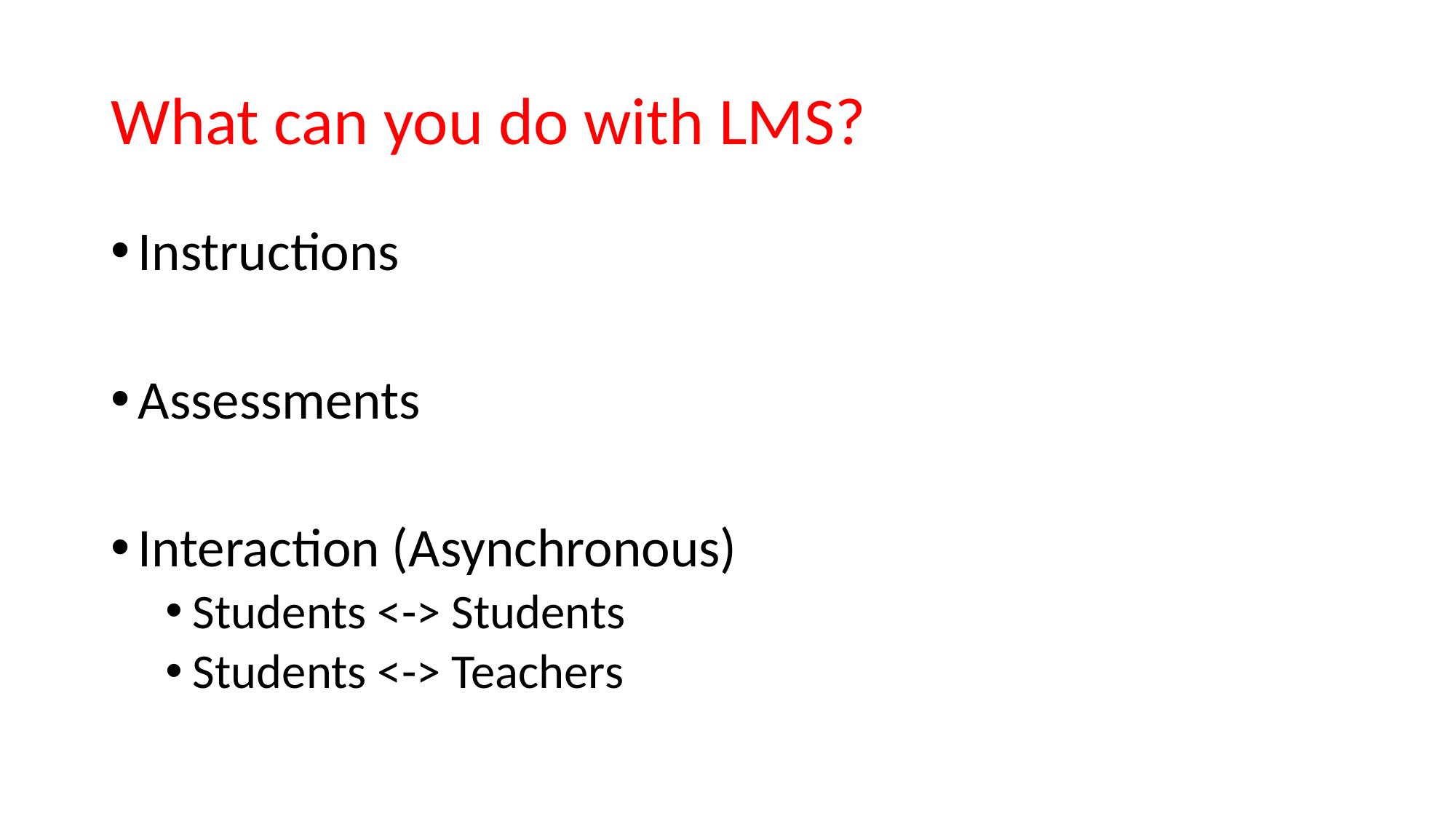

# What can you do with LMS?
Instructions

Assessments

Interaction (Asynchronous)
Students <-> Students
Students <-> Teachers